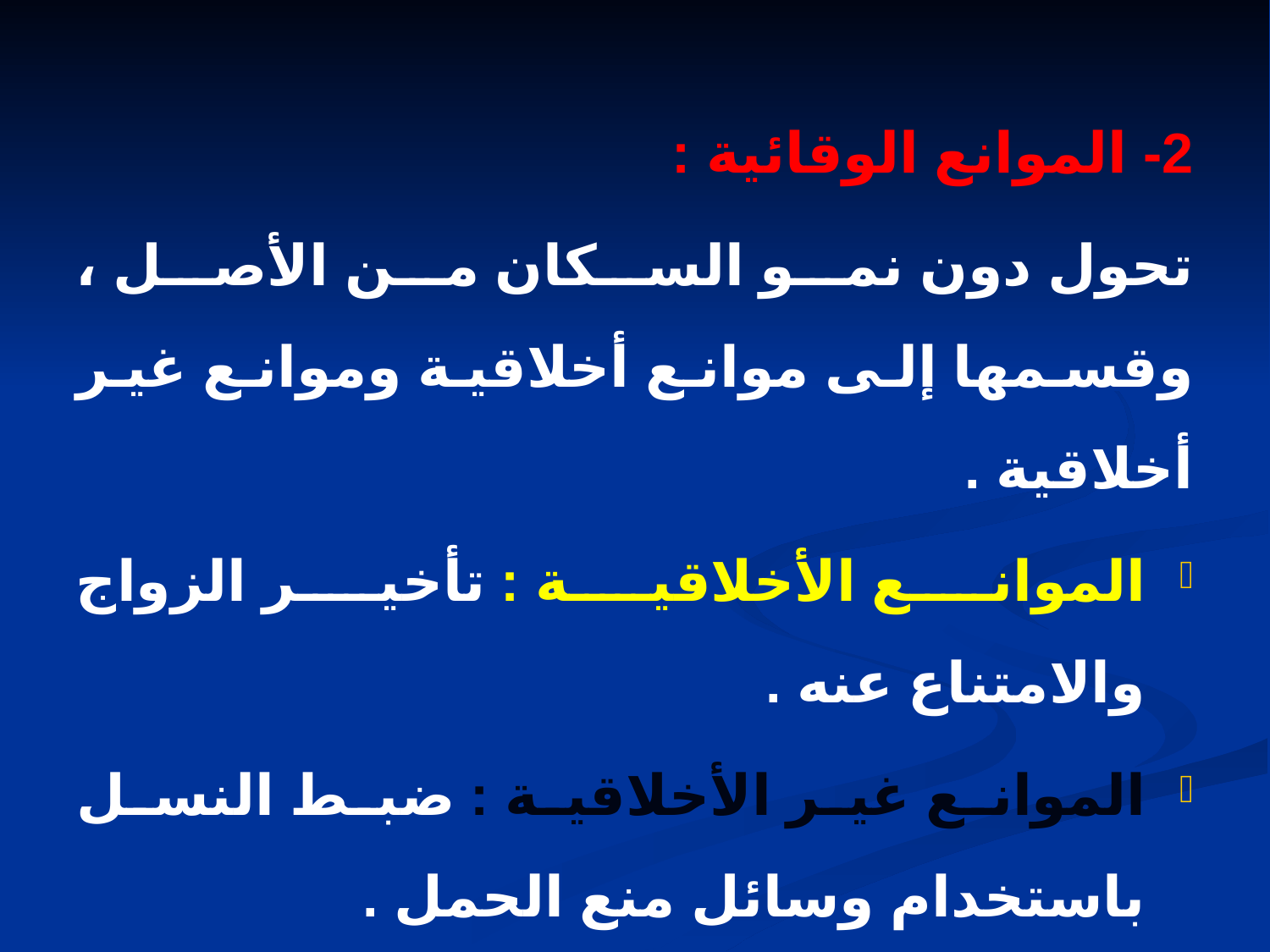

2- الموانع الوقائية :
تحول دون نمو السكان من الأصل ، وقسمها إلى موانع أخلاقية وموانع غير أخلاقية .
الموانع الأخلاقية : تأخير الزواج والامتناع عنه .
الموانع غير الأخلاقية : ضبط النسل باستخدام وسائل منع الحمل .